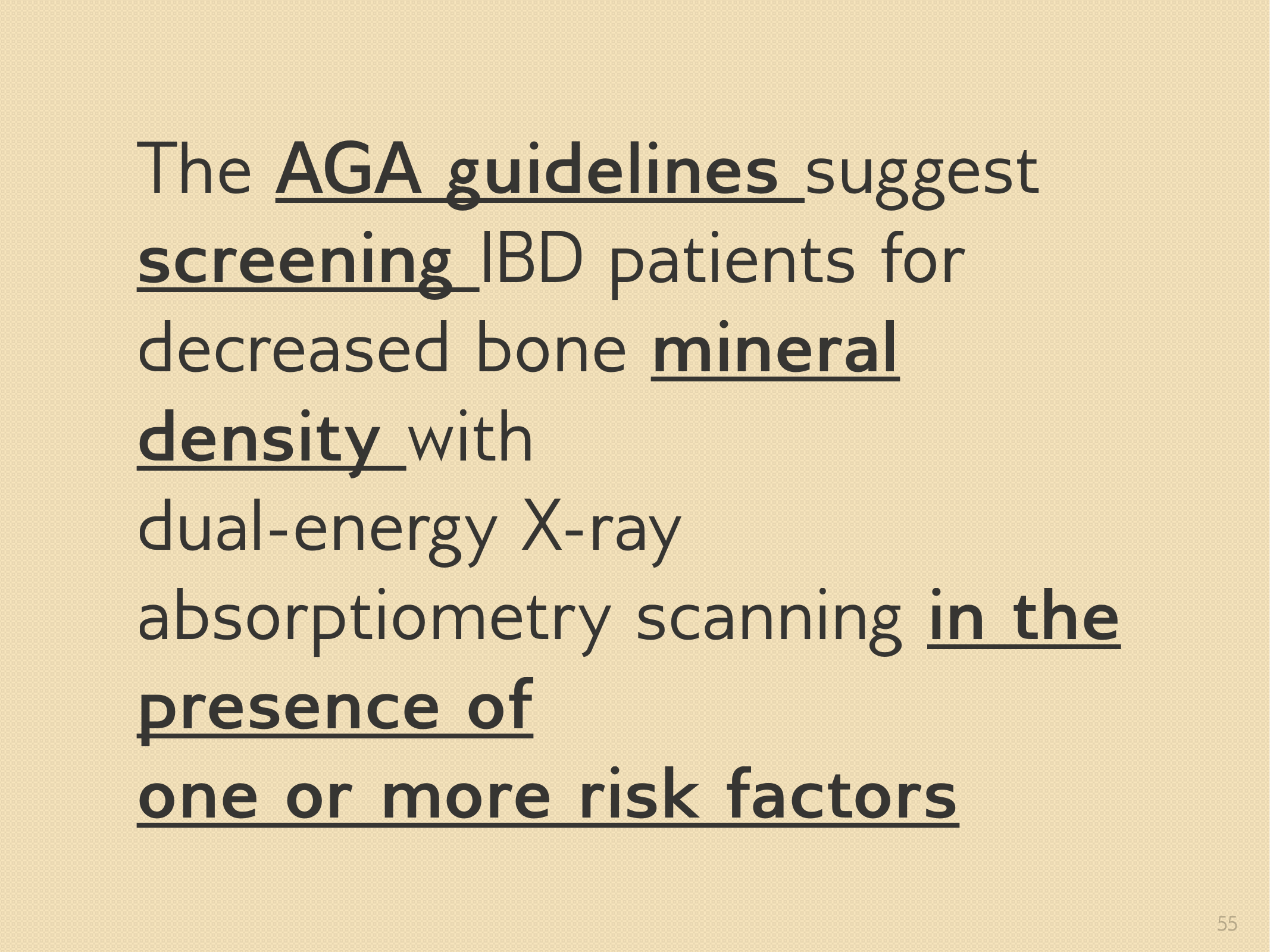

# The AGA guidelines suggest screening IBD patients for decreased bone mineral density with dual-energy X-ray absorptiometry scanning in the presence of one or more risk factors
55